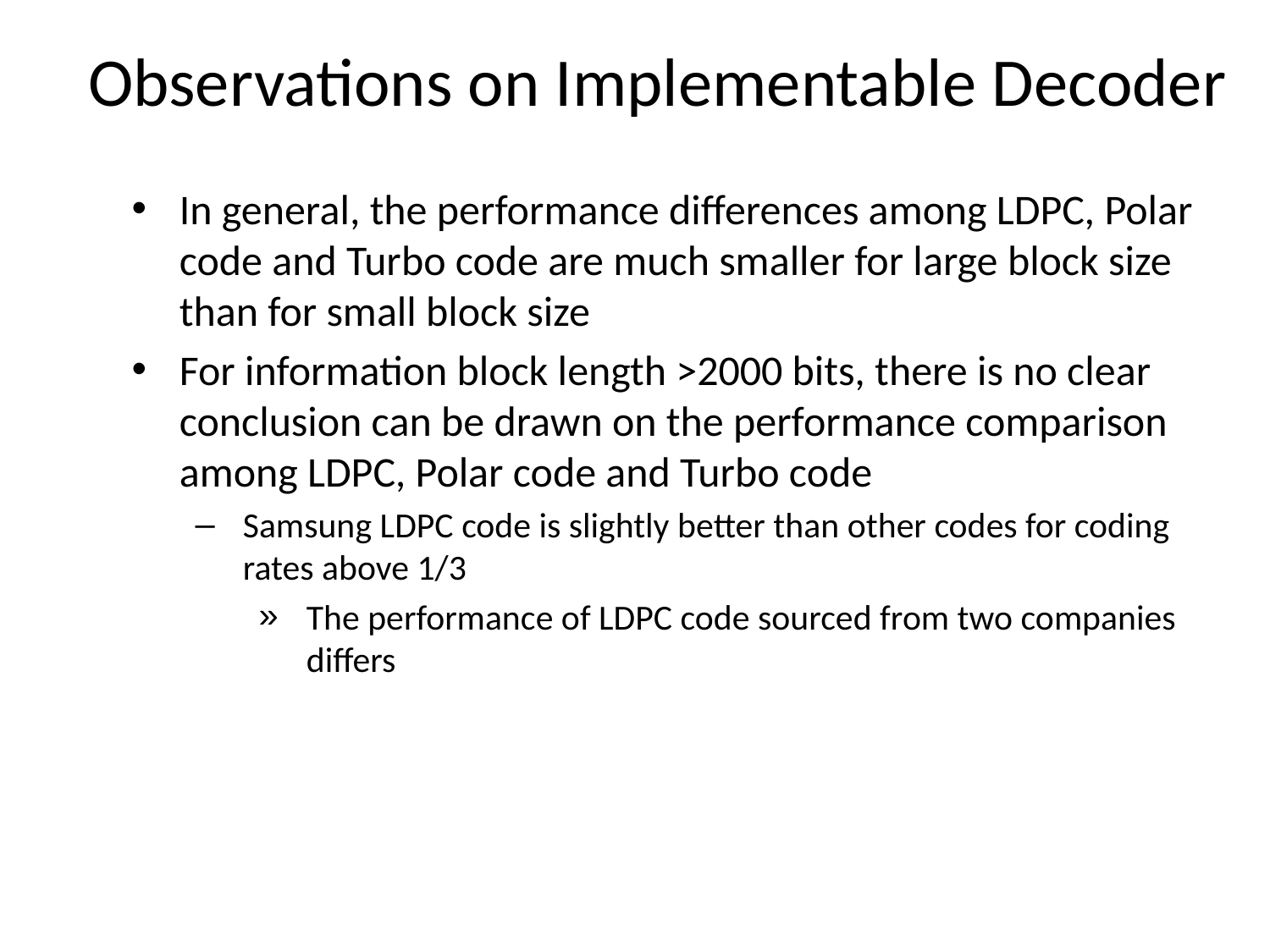

# Observations on Implementable Decoder
In general, the performance differences among LDPC, Polar code and Turbo code are much smaller for large block size than for small block size
For information block length >2000 bits, there is no clear conclusion can be drawn on the performance comparison among LDPC, Polar code and Turbo code
Samsung LDPC code is slightly better than other codes for coding rates above 1/3
The performance of LDPC code sourced from two companies differs